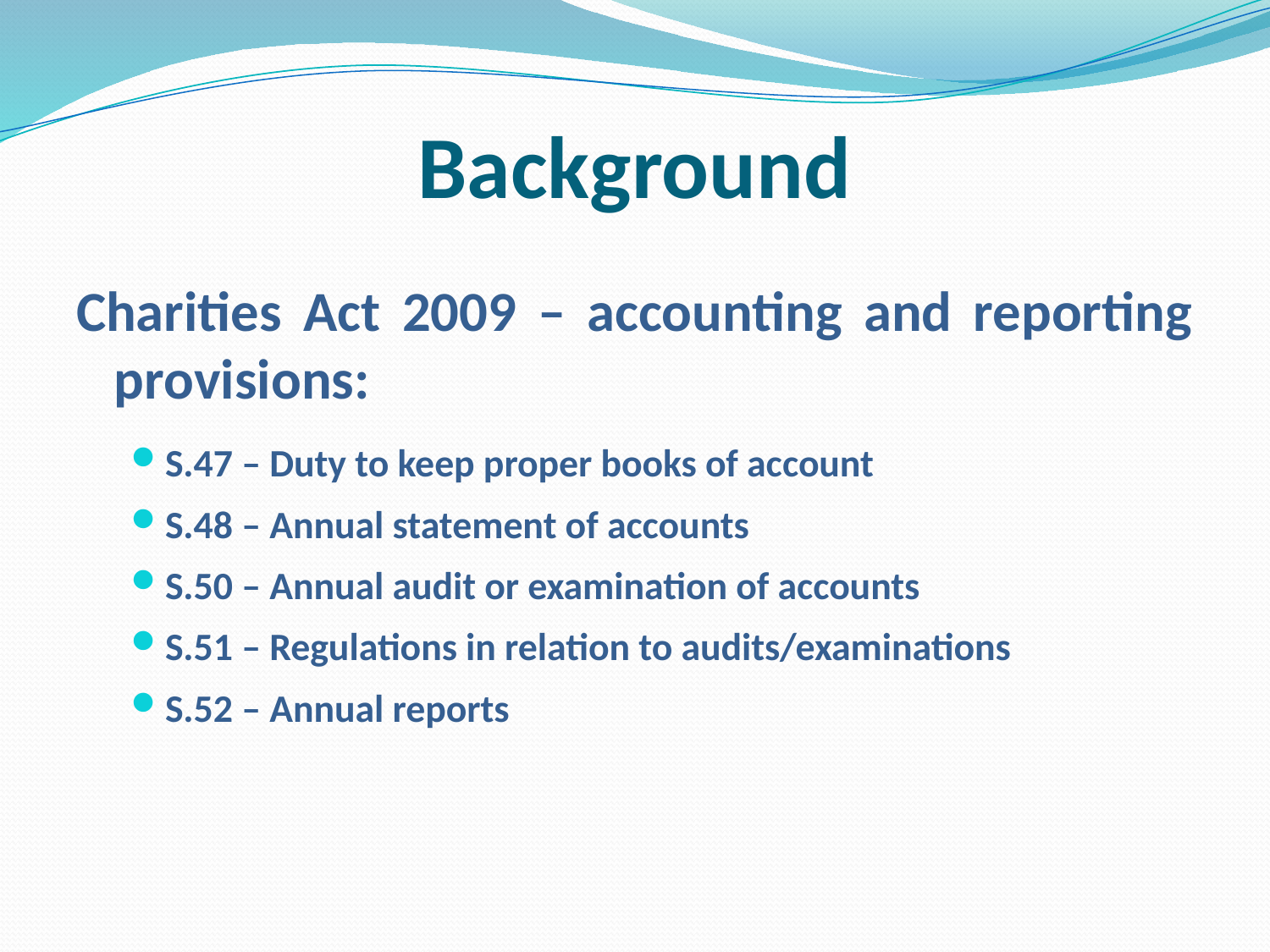

# Background
Charities Act 2009 – accounting and reporting provisions:
S.47 – Duty to keep proper books of account
S.48 – Annual statement of accounts
S.50 – Annual audit or examination of accounts
S.51 – Regulations in relation to audits/examinations
S.52 – Annual reports